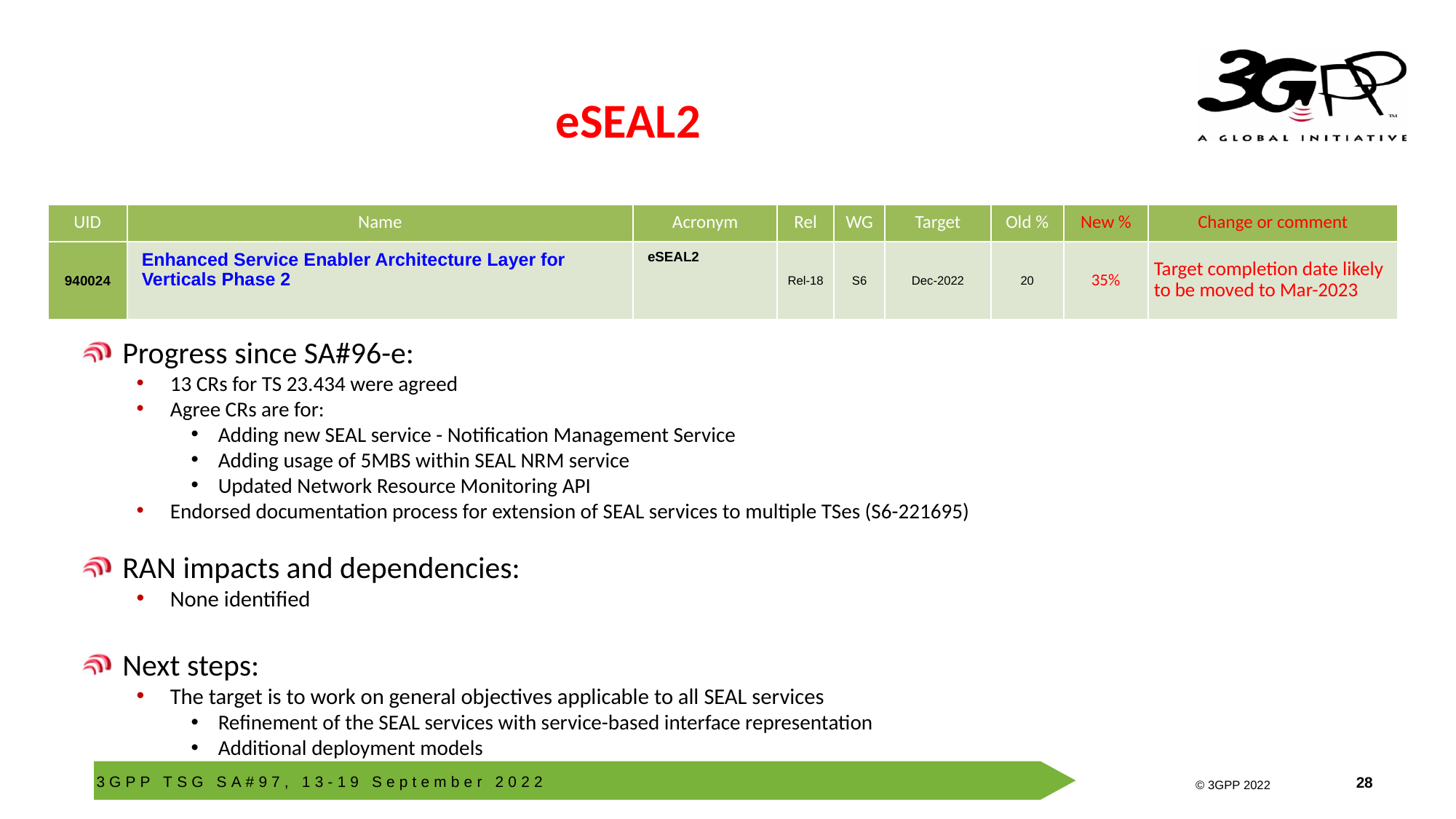

# eSEAL2
| UID | Name | Acronym | Rel | WG | Target | Old % | New % | Change or comment |
| --- | --- | --- | --- | --- | --- | --- | --- | --- |
| 940024 | Enhanced Service Enabler Architecture Layer for Verticals Phase 2 | eSEAL2 | Rel-18 | S6 | Dec-2022 | 20 | 35% | Target completion date likely to be moved to Mar-2023 |
Progress since SA#96-e:
13 CRs for TS 23.434 were agreed
Agree CRs are for:
Adding new SEAL service - Notification Management Service
Adding usage of 5MBS within SEAL NRM service
Updated Network Resource Monitoring API
Endorsed documentation process for extension of SEAL services to multiple TSes (S6-221695)

RAN impacts and dependencies:
None identified

Next steps:
The target is to work on general objectives applicable to all SEAL services
Refinement of the SEAL services with service-based interface representation
Additional deployment models